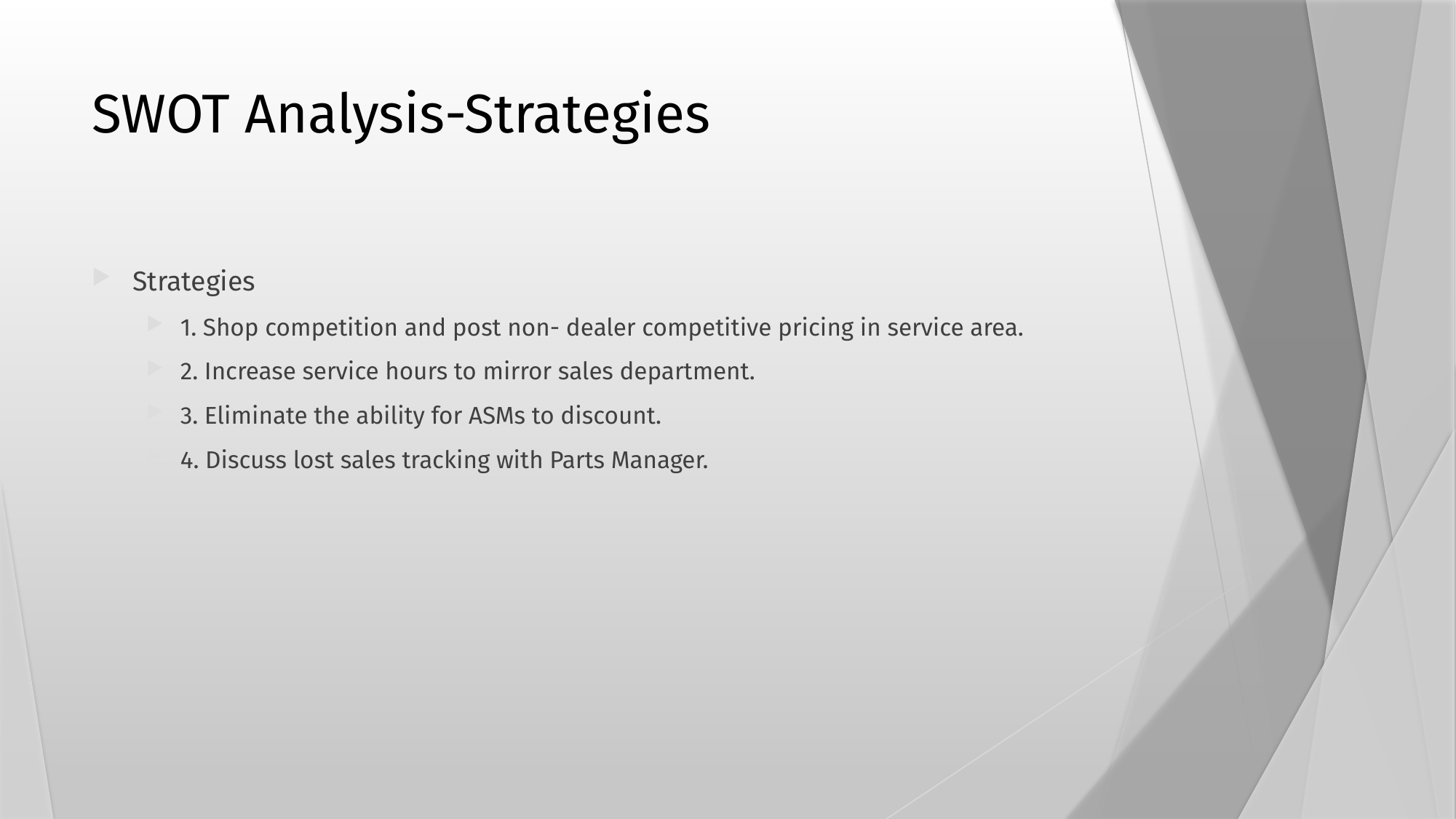

# SWOT Analysis-Strategies
Strategies
1. Shop competition and post non- dealer competitive pricing in service area.
2. Increase service hours to mirror sales department.
3. Eliminate the ability for ASMs to discount.
4. Discuss lost sales tracking with Parts Manager.